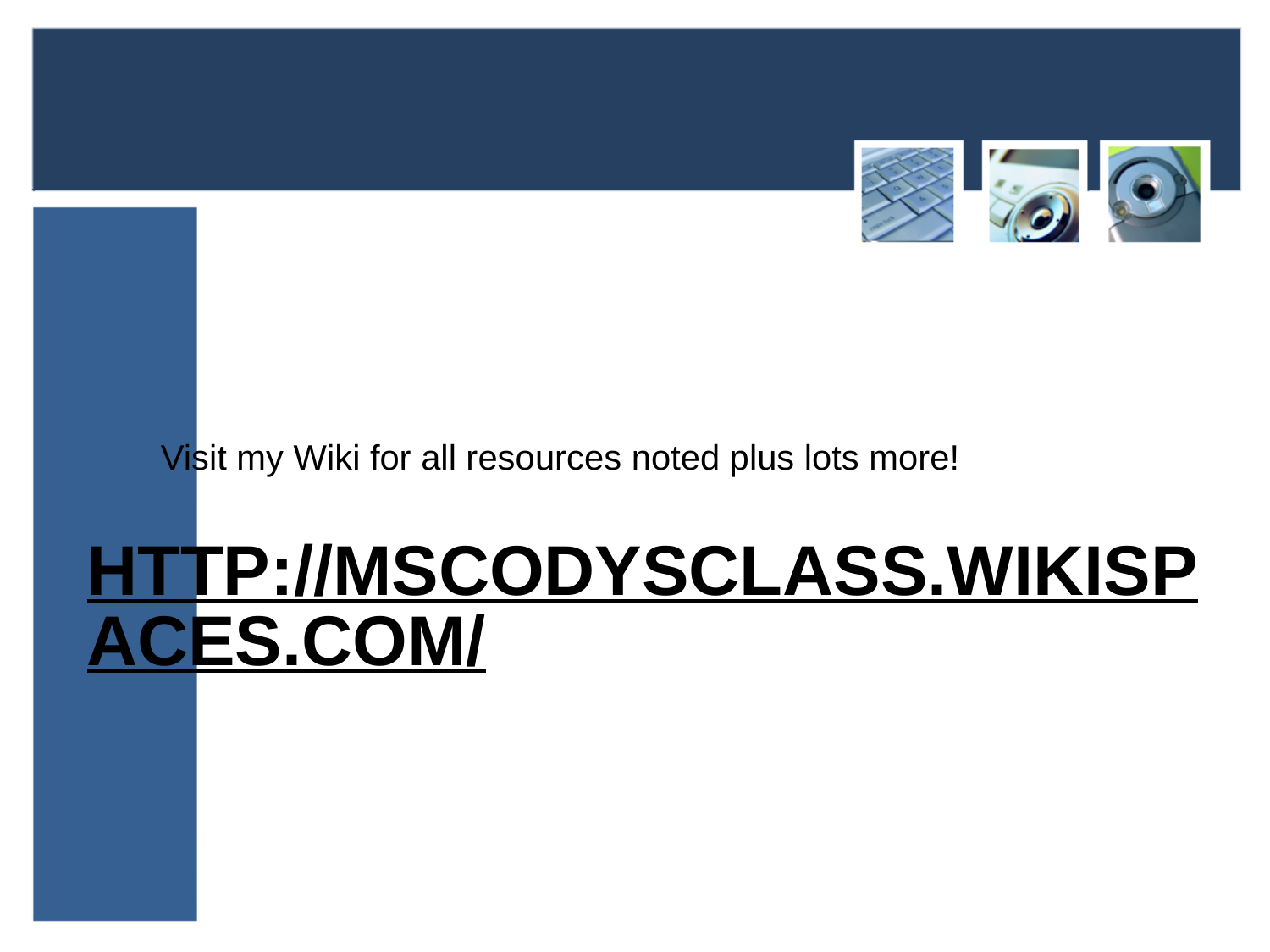

Visit my Wiki for all resources noted plus lots more!
# http://mscodysclass.wikispaces.com/